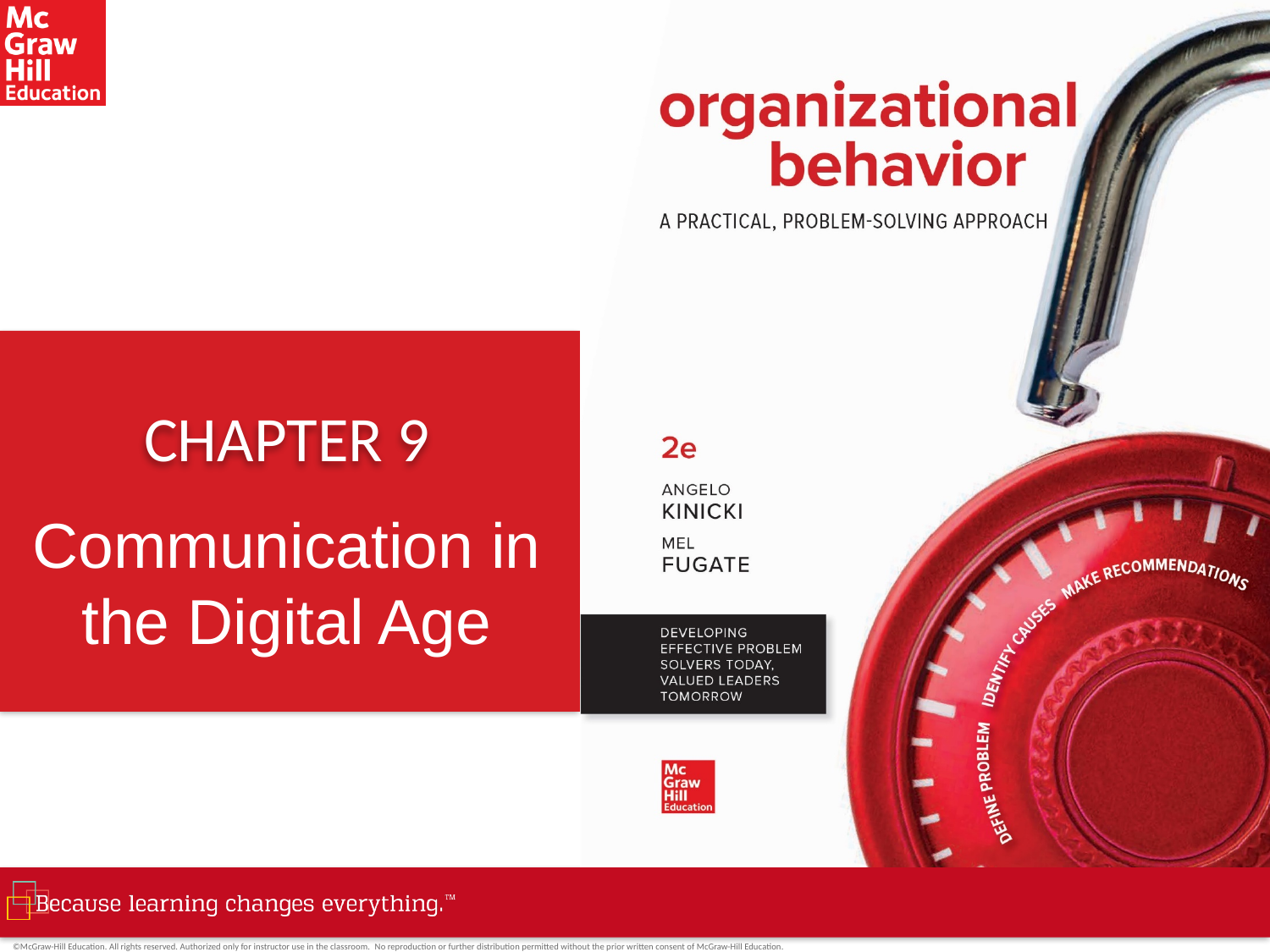

# CHAPTER 9
Communication in the Digital Age